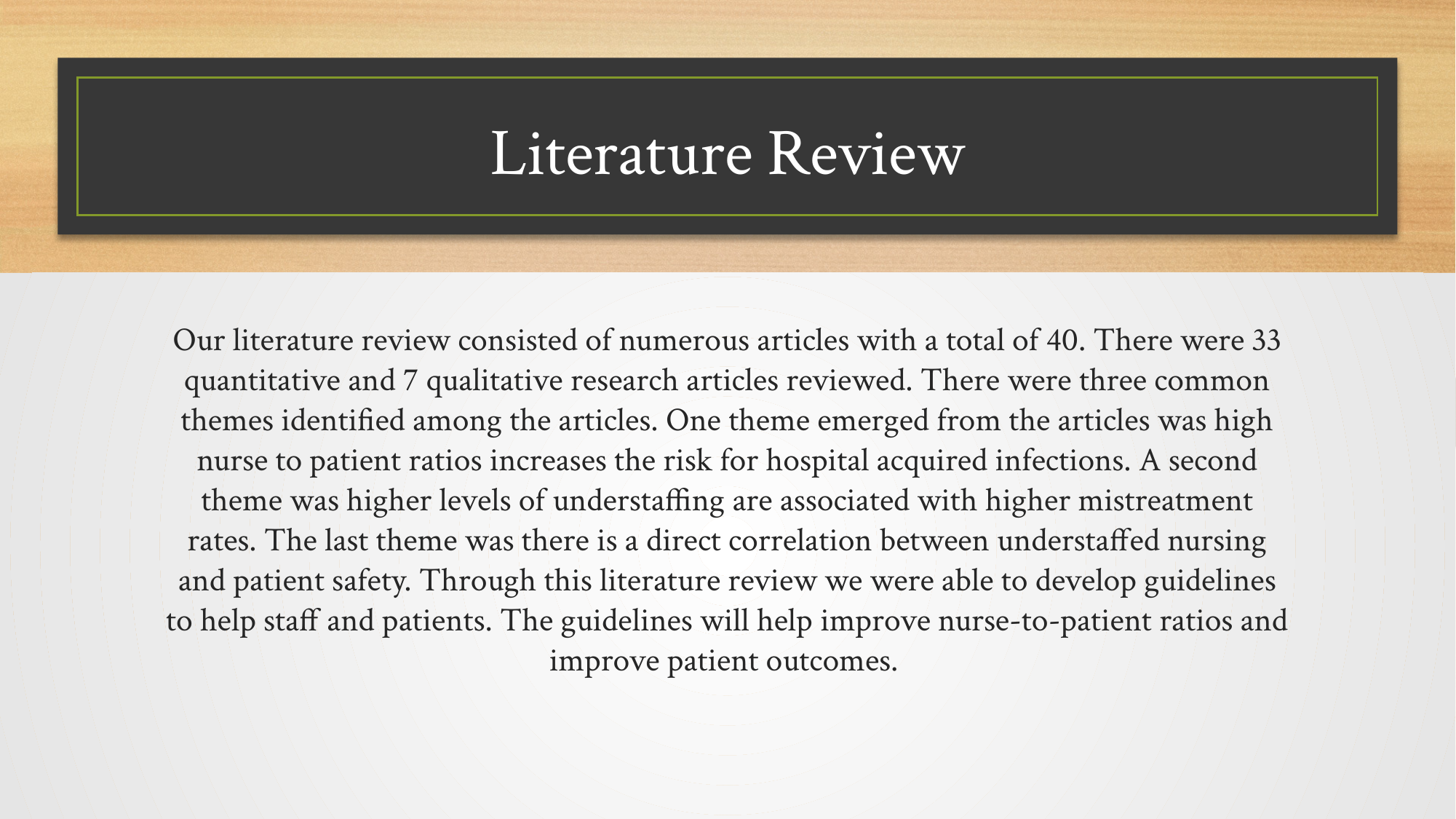

# Literature Review

Our literature review consisted of numerous articles with a total of 40. There were 33 quantitative and 7 qualitative research articles reviewed. There were three common themes identified among the articles. One theme emerged from the articles was high nurse to patient ratios increases the risk for hospital acquired infections. A second theme was higher levels of understaffing are associated with higher mistreatment rates. The last theme was there is a direct correlation between understaffed nursing and patient safety. Through this literature review we were able to develop guidelines to help staff and patients. The guidelines will help improve nurse-to-patient ratios and improve patient outcomes.